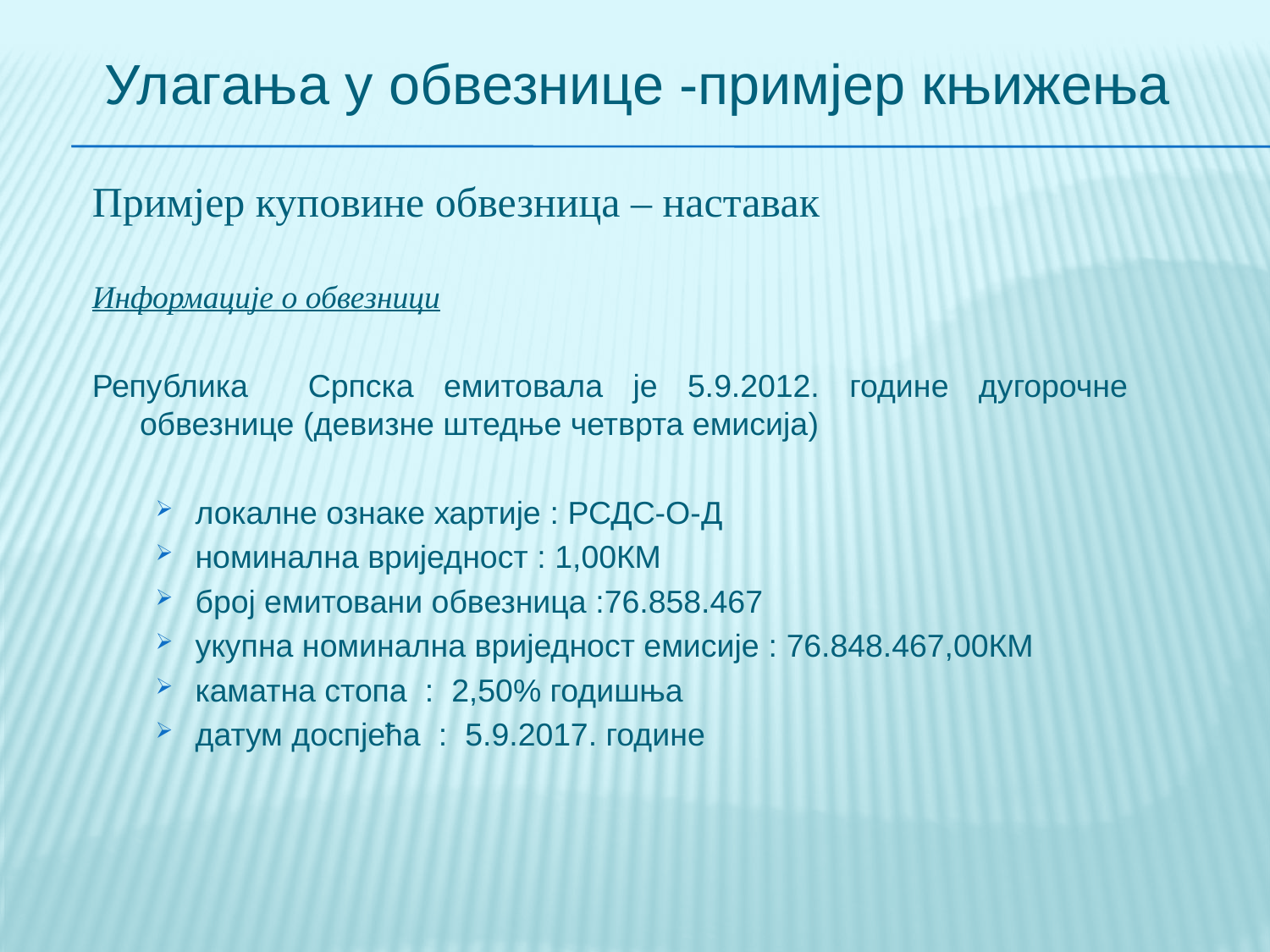

Улагања у обвезнице -примјер књижења
Примјер куповине обвезница – наставак

Информације о обвезници

Република  Српска емитовала је 5.9.2012. године дугорочне обвезнице (девизне штедње четврта емисија)

локалне ознаке хартије : РСДС-О-Д
номинална вриједност : 1,00КМ
број емитовани обвезница :76.858.467
укупна номинална вриједност емисије : 76.848.467,00КМ
каматна стопа  :  2,50% годишња
датум доспјећа  :  5.9.2017. године